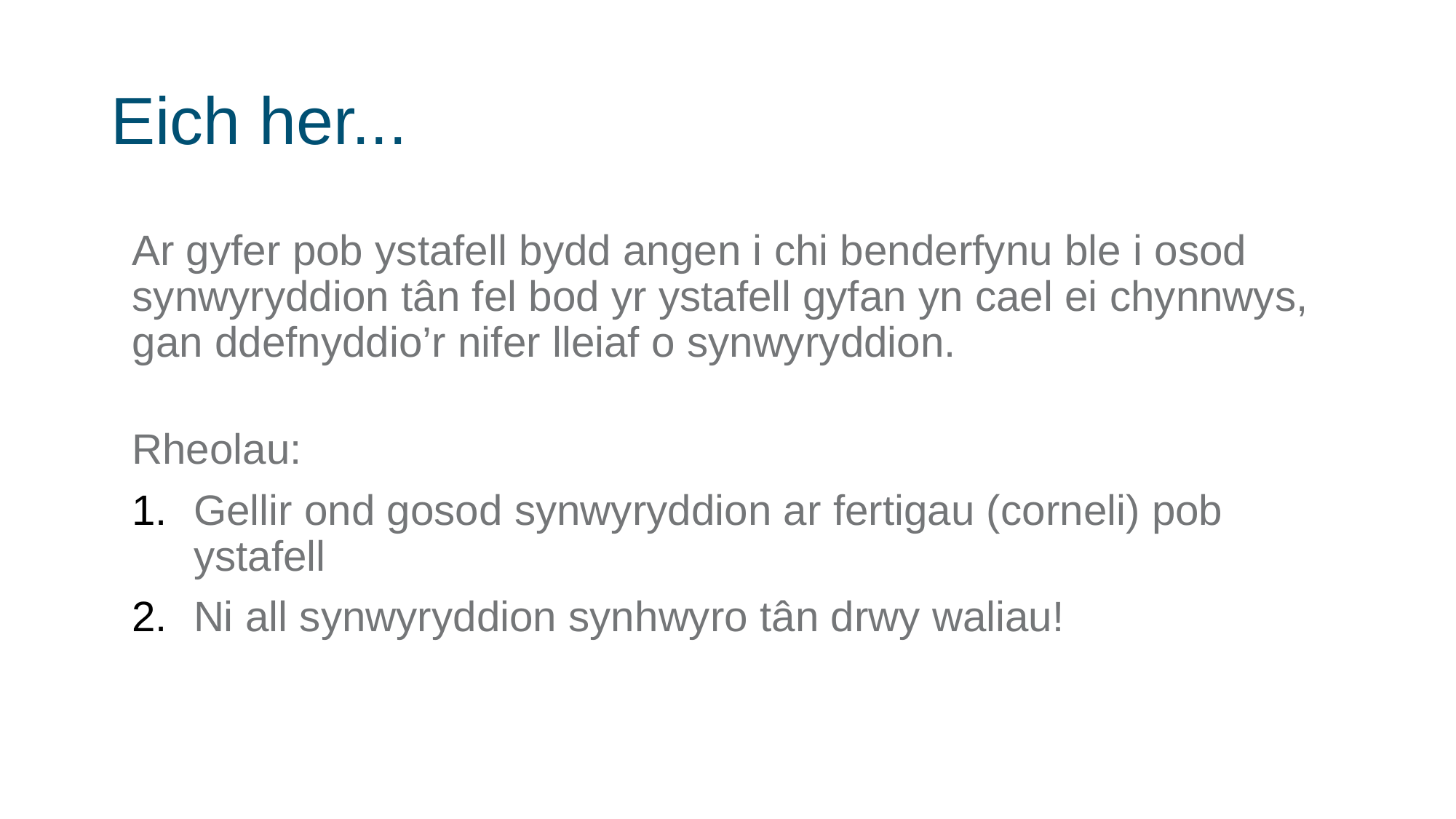

# Eich her...
Ar gyfer pob ystafell bydd angen i chi benderfynu ble i osod synwyryddion tân fel bod yr ystafell gyfan yn cael ei chynnwys, gan ddefnyddio’r nifer lleiaf o synwyryddion.
Rheolau:
Gellir ond gosod synwyryddion ar fertigau (corneli) pob ystafell
Ni all synwyryddion synhwyro tân drwy waliau!